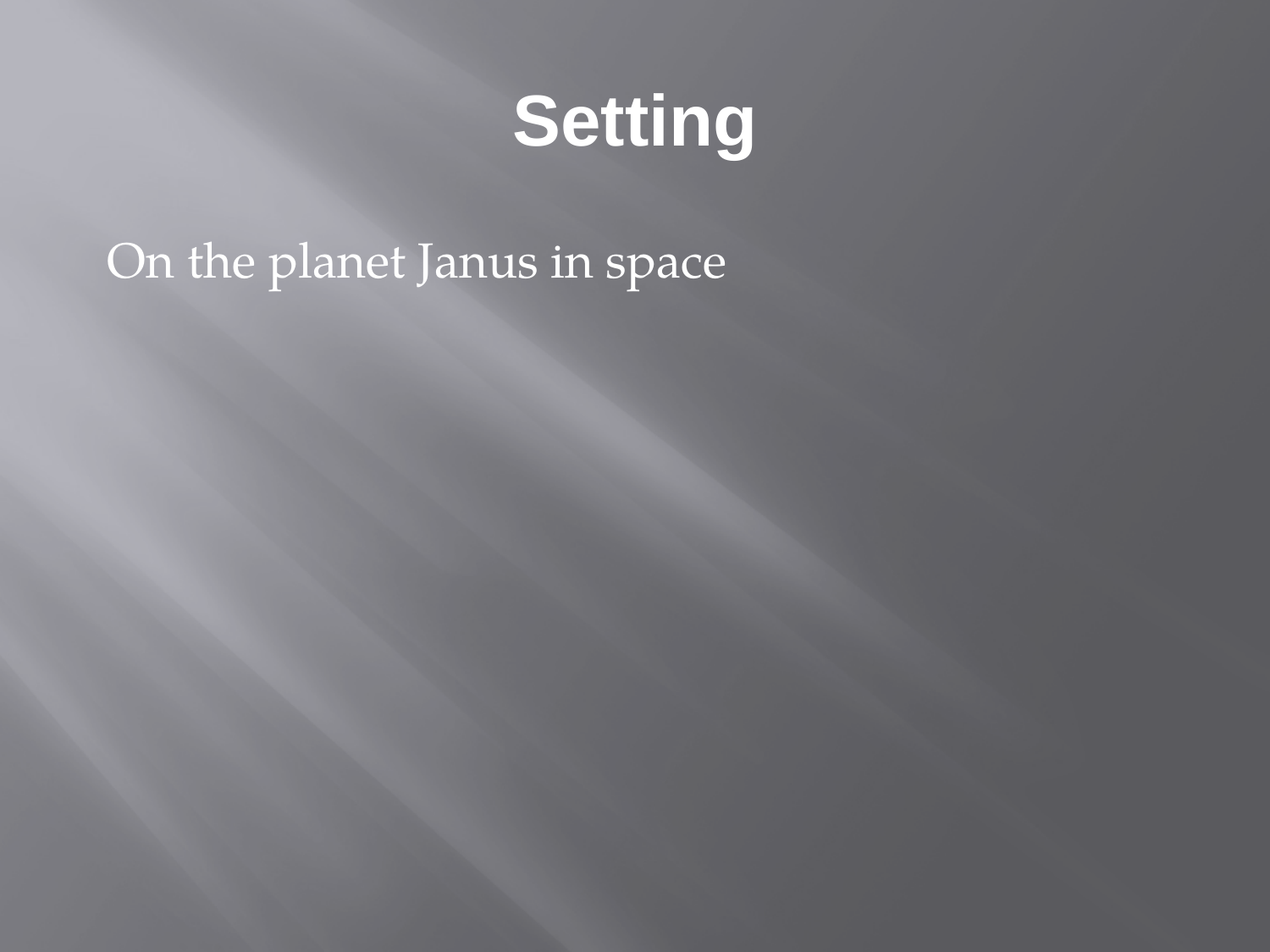

# Setting
 On the planet Janus in space